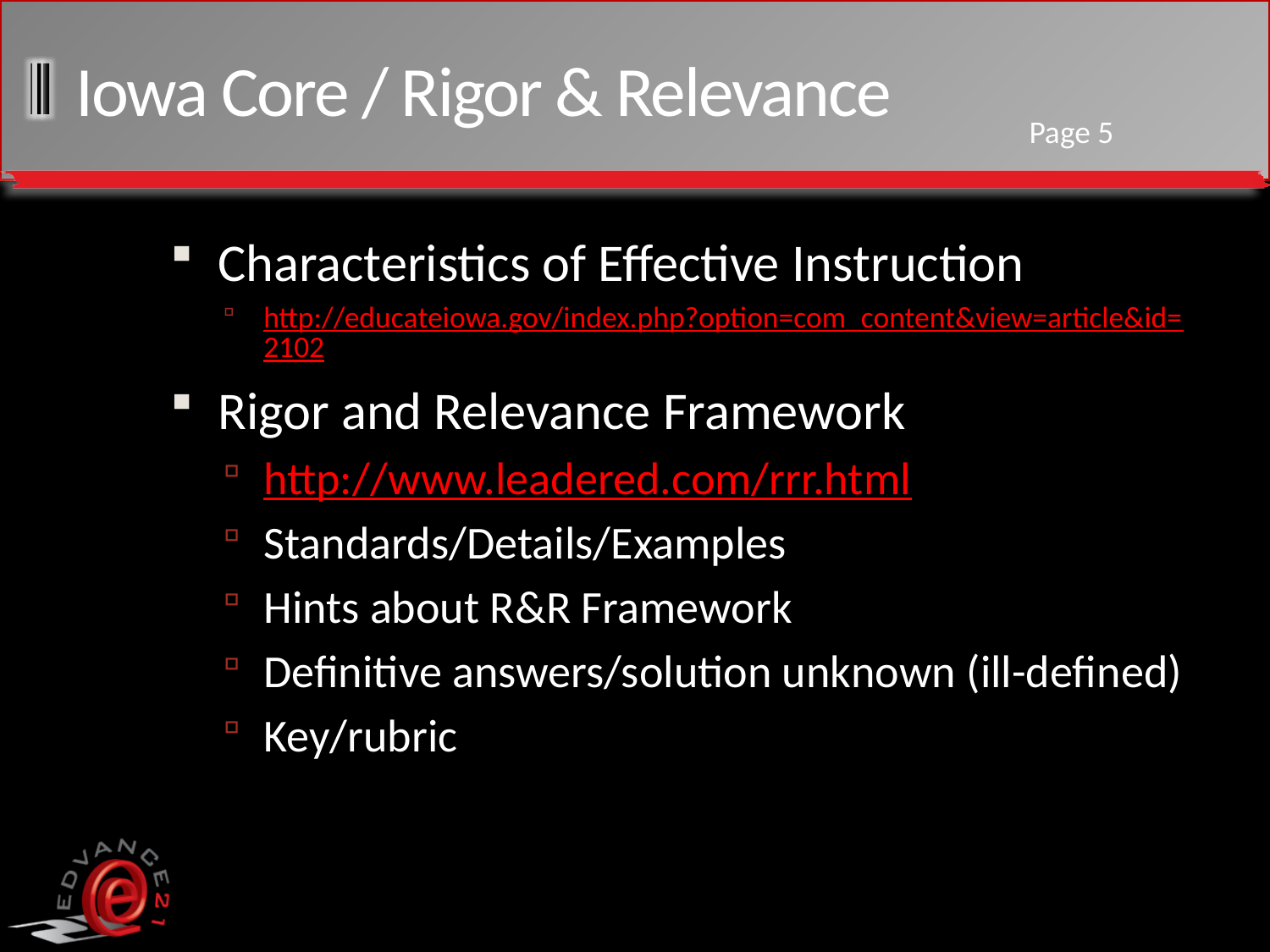

# Iowa Core / Rigor & Relevance
Page 5
Characteristics of Effective Instruction
http://educateiowa.gov/index.php?option=com_content&view=article&id=2102
Rigor and Relevance Framework
http://www.leadered.com/rrr.html
Standards/Details/Examples
Hints about R&R Framework
Definitive answers/solution unknown (ill-defined)
Key/rubric